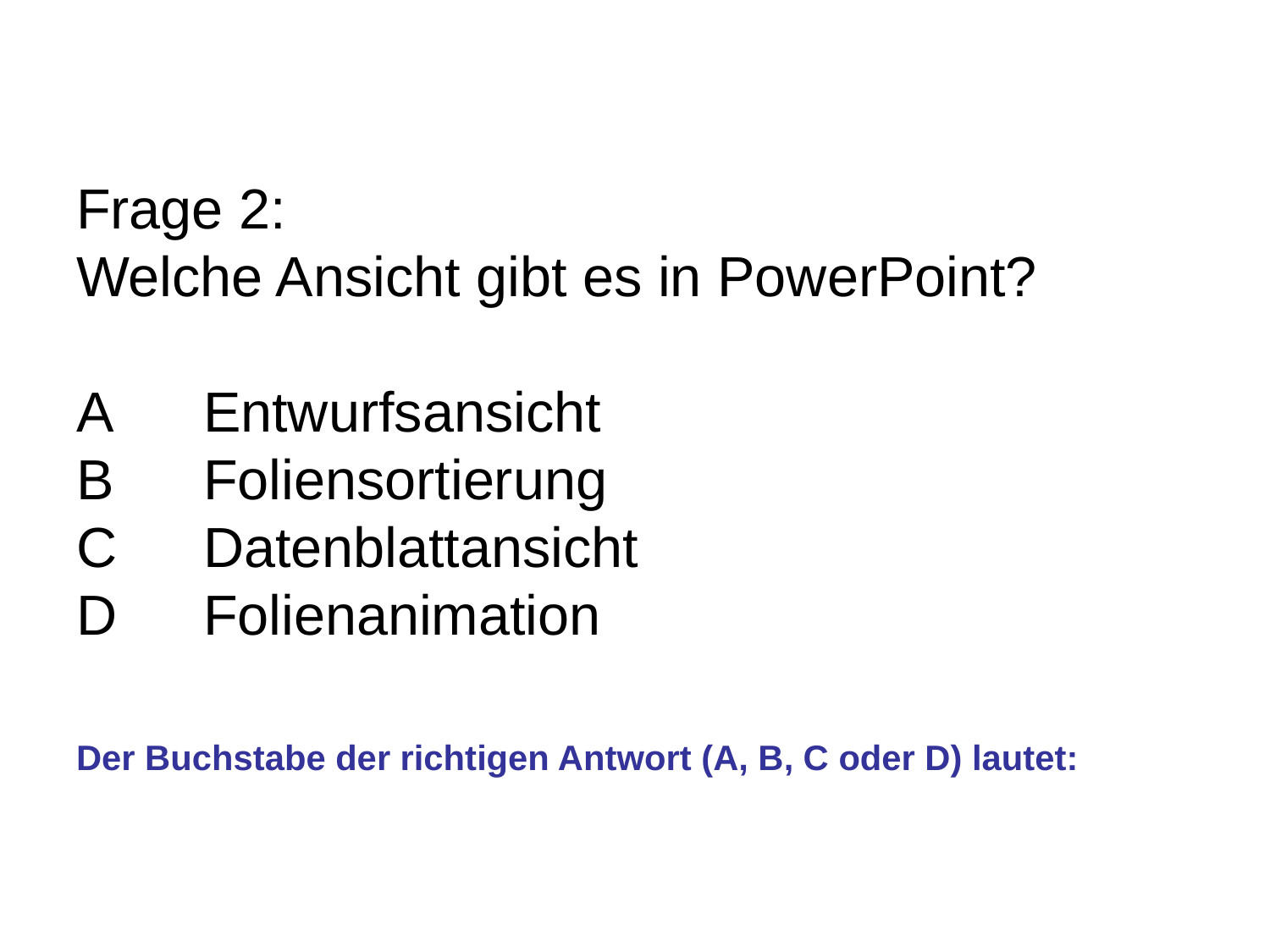

# Frage 2: Welche Ansicht gibt es in PowerPoint? A	Entwurfsansicht B	Foliensortierung C	Datenblattansicht D	Folienanimation Der Buchstabe der richtigen Antwort (A, B, C oder D) lautet: